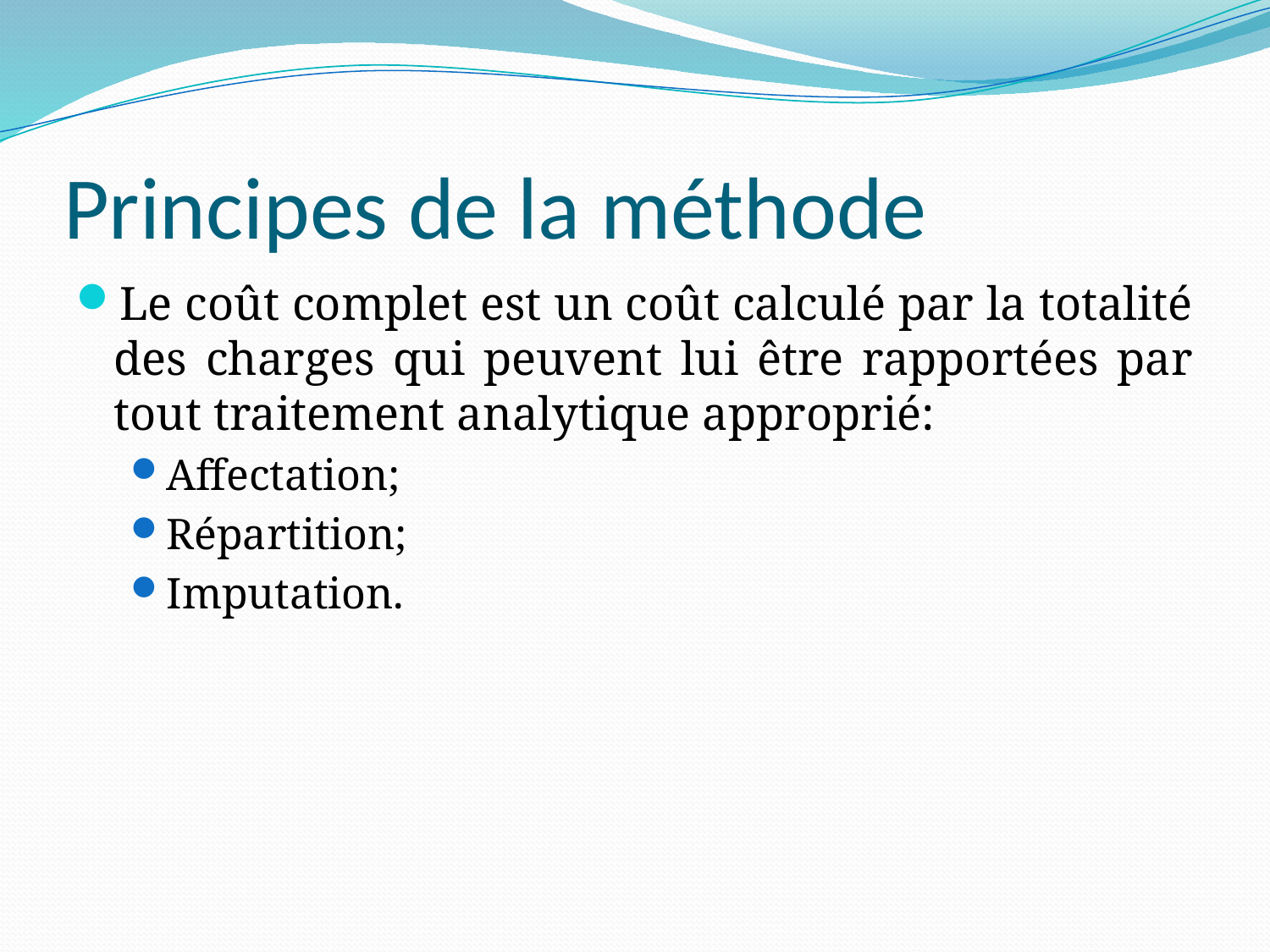

# Principes de la méthode
Le coût complet est un coût calculé par la totalité des charges qui peuvent lui être rapportées par tout traitement analytique approprié:
Affectation;
Répartition;
Imputation.